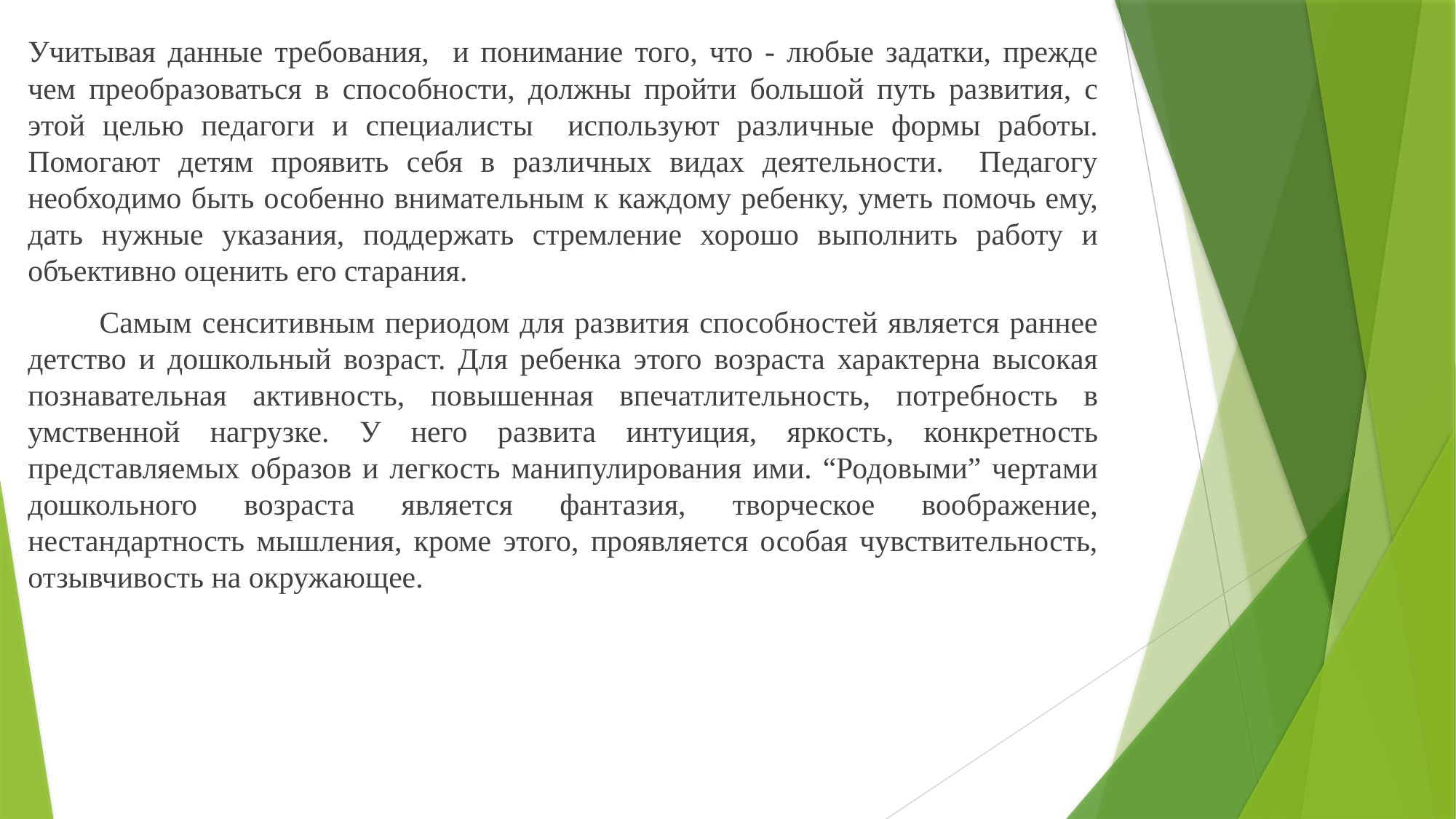

Учитывая данные требования,  и понимание того, что - любые задатки, прежде чем преобразоваться в способности, должны пройти большой путь развития, с этой целью педагоги и специалисты  используют различные формы работы. Помогают детям проявить себя в различных видах деятельности.  Педагогу необходимо быть особенно внимательным к каждому ребенку, уметь помочь ему, дать нужные указания, поддержать стремление хорошо выполнить работу и объективно оценить его старания.
       Самым сенситивным периодом для развития способностей является раннее детство и дошкольный возраст. Для ребенка этого возраста характерна высокая познавательная активность, повышенная впечатлительность, потребность в умственной нагрузке. У него развита интуиция, яркость, конкретность представляемых образов и легкость манипулирования ими. “Родовыми” чертами дошкольного возраста является фантазия, творческое воображение, нестандартность мышления, кроме этого, проявляется особая чувствительность, отзывчивость на окружающее.